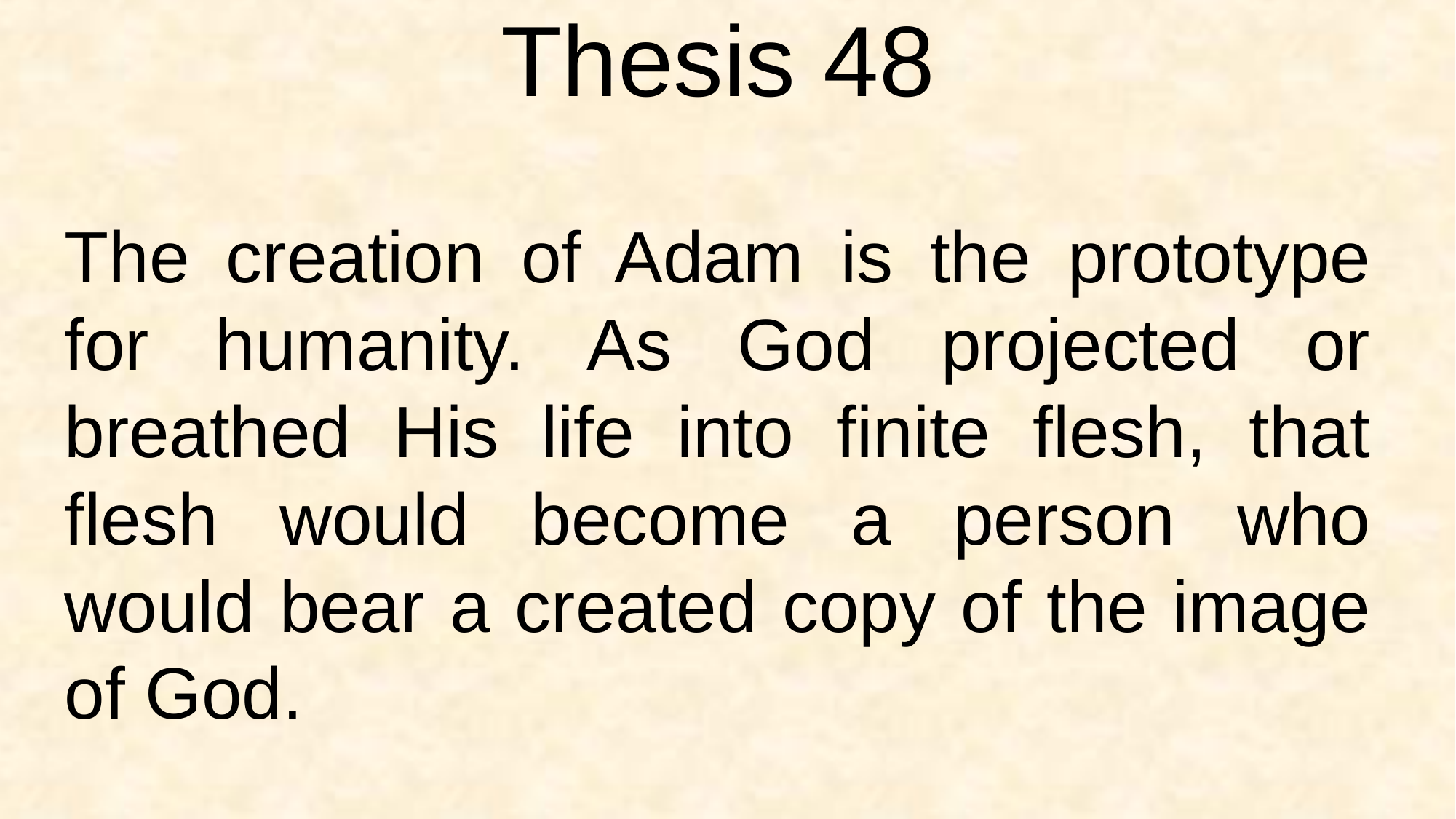

Thesis 48

The creation of Adam is the prototype for humanity. As God projected or breathed His life into finite flesh, that flesh would become a person who would bear a created copy of the image of God.